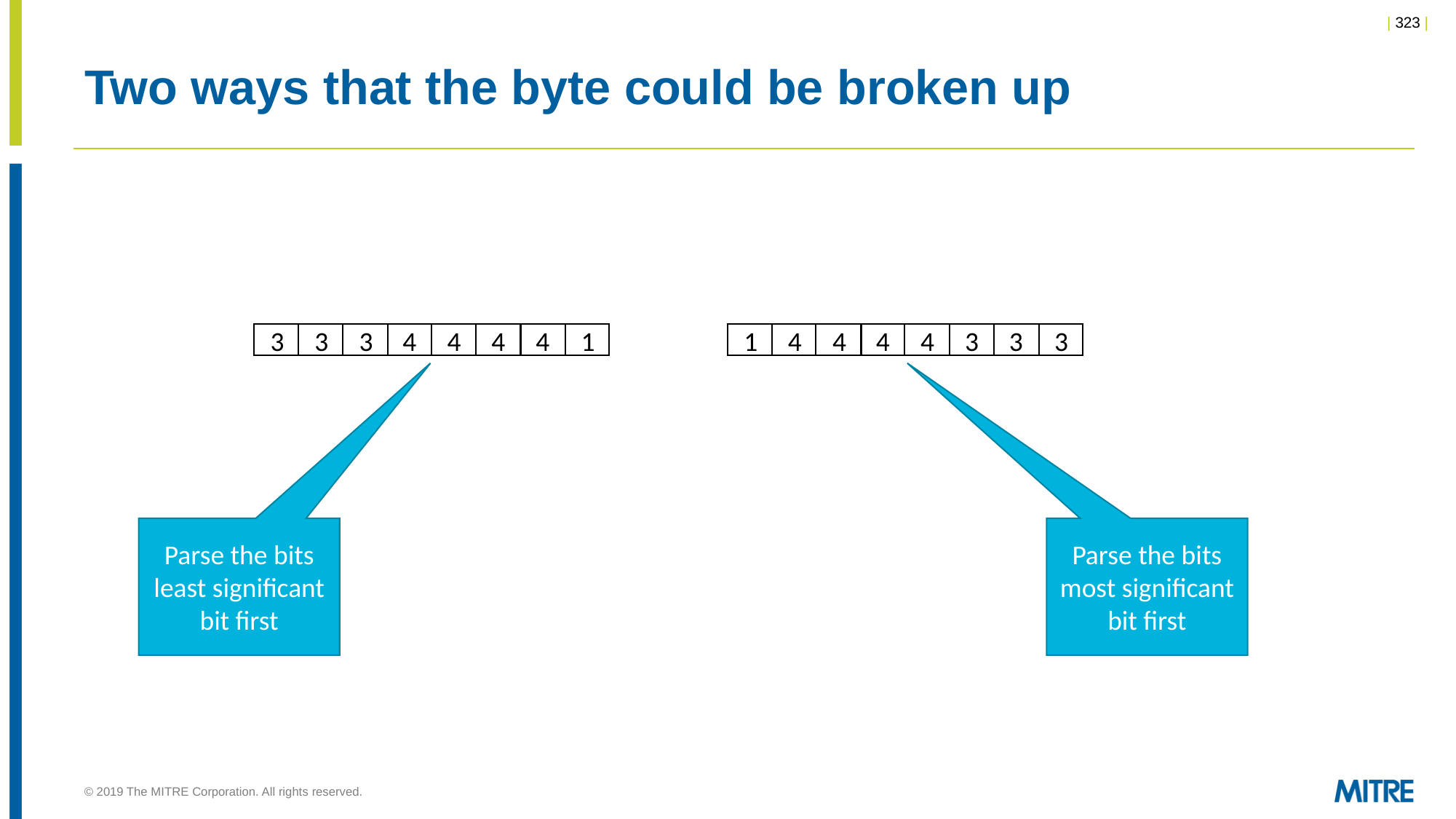

# Two ways that the byte could be broken up
3
1
3
4
1
4
3
3
3
4
4
4
4
4
4
3

Parse the bits most significant bit first
Parse the bits least significant bit first
© 2019 The MITRE Corporation. All rights reserved.